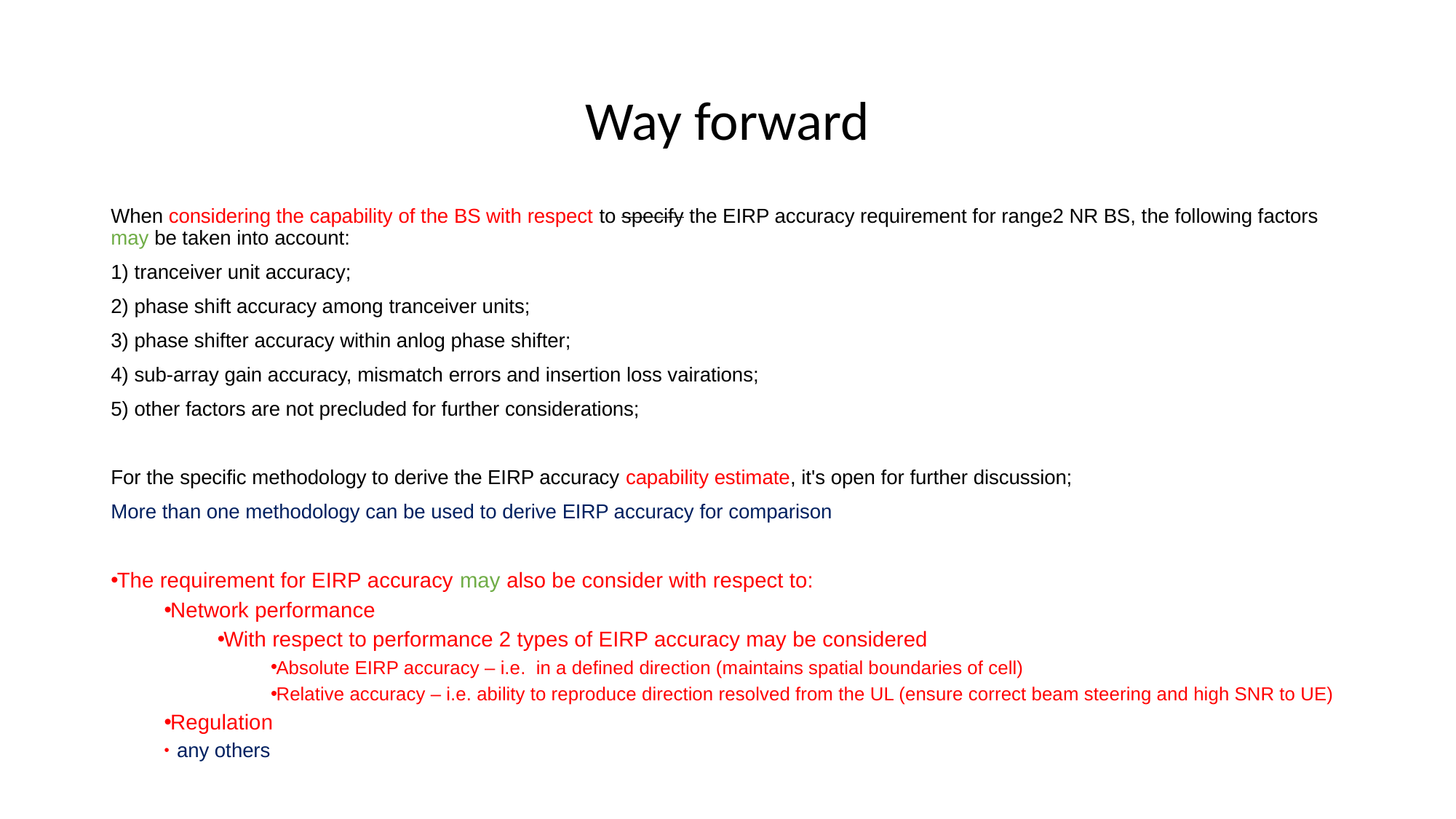

# Way forward

When considering the capability of the BS with respect to specify the EIRP accuracy requirement for range2 NR BS, the following factors may be taken into account:
1) tranceiver unit accuracy;
2) phase shift accuracy among tranceiver units;
3) phase shifter accuracy within anlog phase shifter;
4) sub-array gain accuracy, mismatch errors and insertion loss vairations;
5) other factors are not precluded for further considerations;

For the specific methodology to derive the EIRP accuracy capability estimate, it's open for further discussion;
More than one methodology can be used to derive EIRP accuracy for comparison

The requirement for EIRP accuracy may also be consider with respect to:
Network performance
With respect to performance 2 types of EIRP accuracy may be considered
Absolute EIRP accuracy – i.e.  in a defined direction (maintains spatial boundaries of cell)
Relative accuracy – i.e. ability to reproduce direction resolved from the UL (ensure correct beam steering and high SNR to UE)
Regulation
  any others